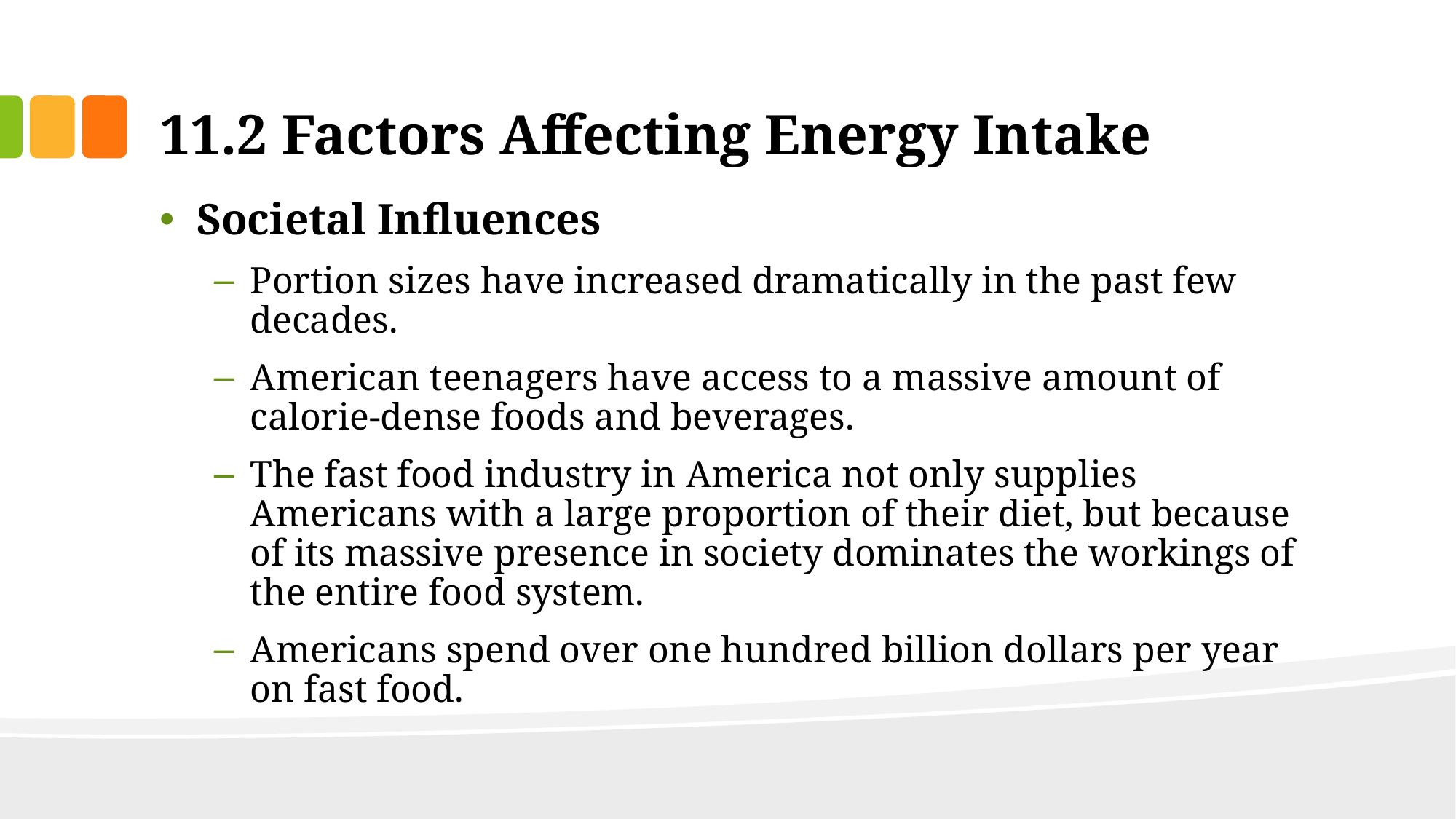

# 11.2 Factors Affecting Energy Intake
Societal Influences
Portion sizes have increased dramatically in the past few decades.
American teenagers have access to a massive amount of calorie-dense foods and beverages.
The fast food industry in America not only supplies Americans with a large proportion of their diet, but because of its massive presence in society dominates the workings of the entire food system.
Americans spend over one hundred billion dollars per year on fast food.